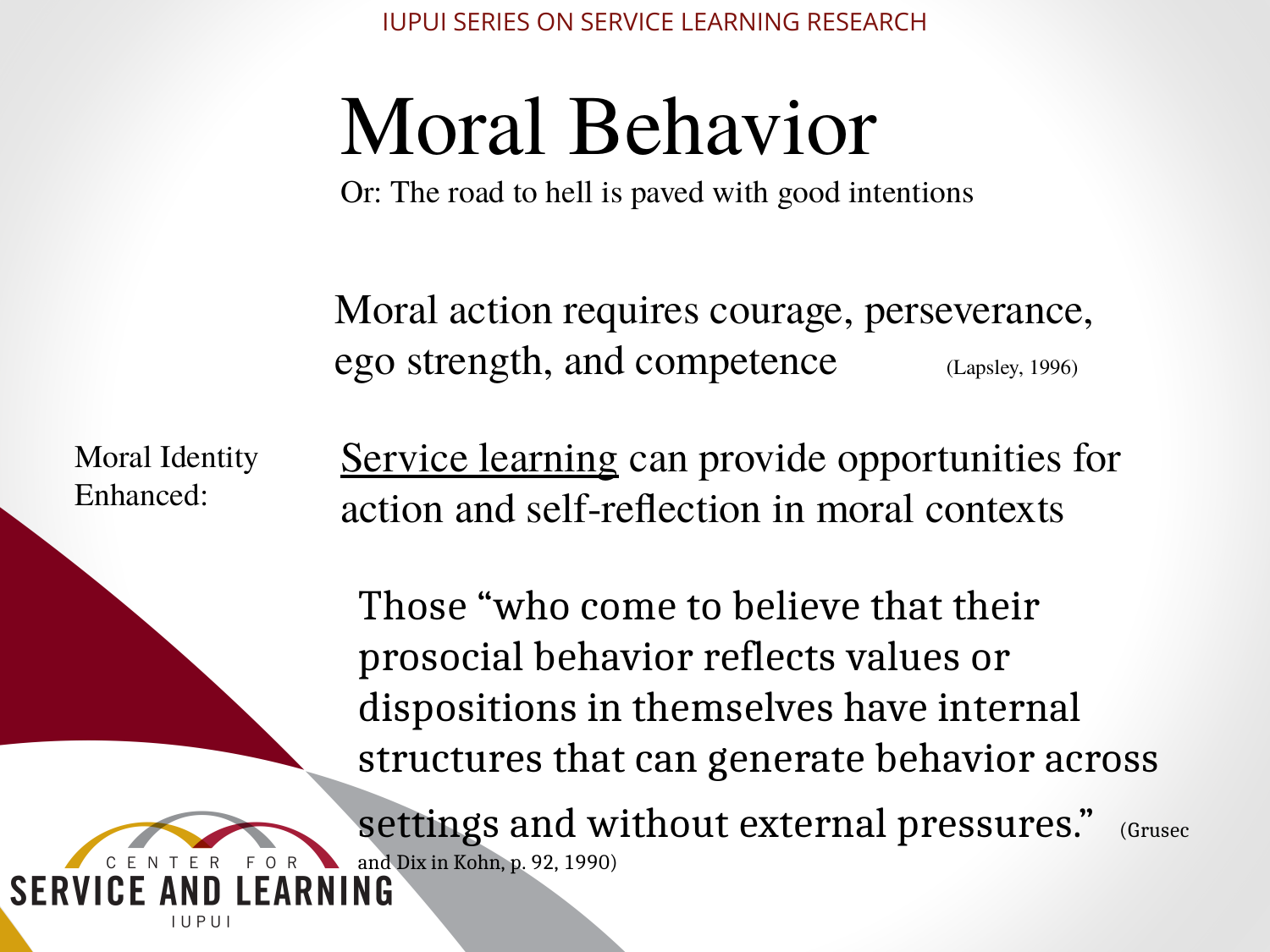

IUPUI SERIES ON SERVICE LEARNING RESEARCH
Moral Behavior
Or: The road to hell is paved with good intentions

Moral action requires courage, perseverance,
ego strength, and competence                     (Lapsley, 1996)
Service learning can provide opportunities for
action and self-reflection in moral contexts
Moral Identity
Enhanced:
	Those “who come to believe that their prosocial behavior reflects values or dispositions in themselves have internal structures that can generate behavior across settings and without external pressures.”  (Grusec and Dix in Kohn, p. 92, 1990)